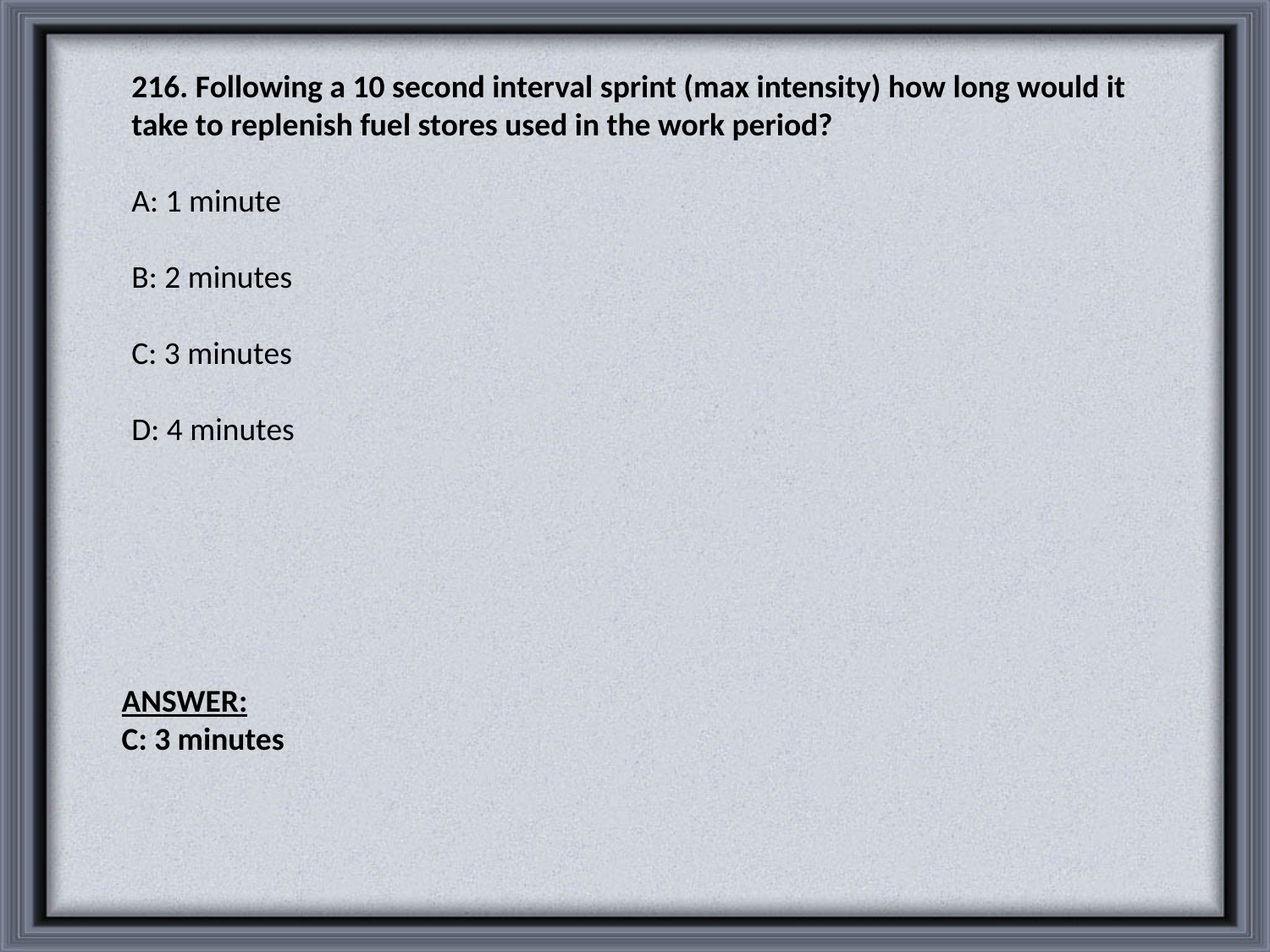

216. Following a 10 second interval sprint (max intensity) how long would it take to replenish fuel stores used in the work period?

A: 1 minute

B: 2 minutes

C: 3 minutes

D: 4 minutes

ANSWER:
C: 3 minutes